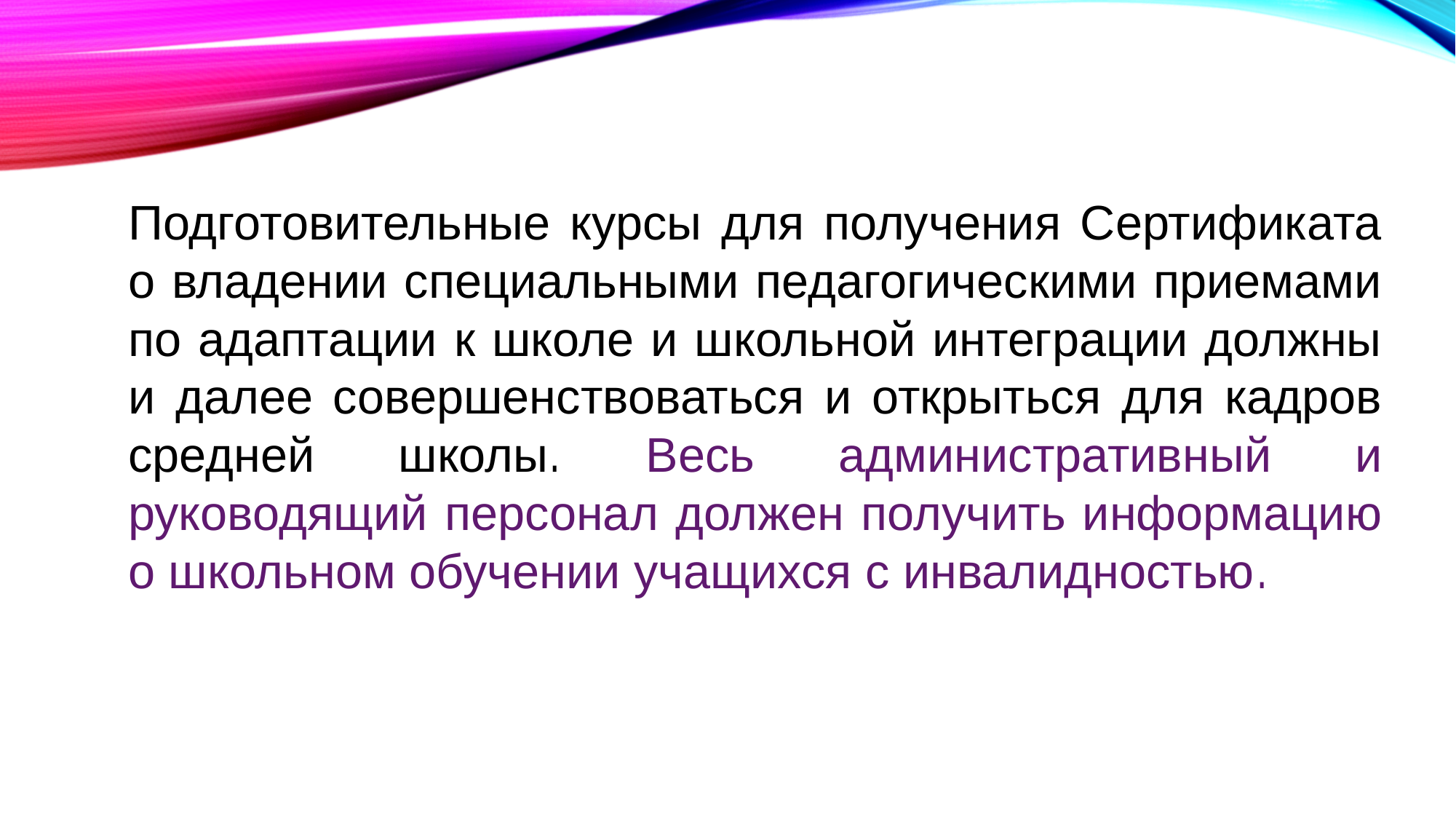

Подготовительные курсы для получения Сертификата о владении специальными педагогическими приемами по адаптации к школе и школьной интеграции должны и далее совершенствоваться и открыться для кадров средней школы. Весь административный и руководящий персонал должен получить информацию о школьном обучении учащихся с инвалидностью.